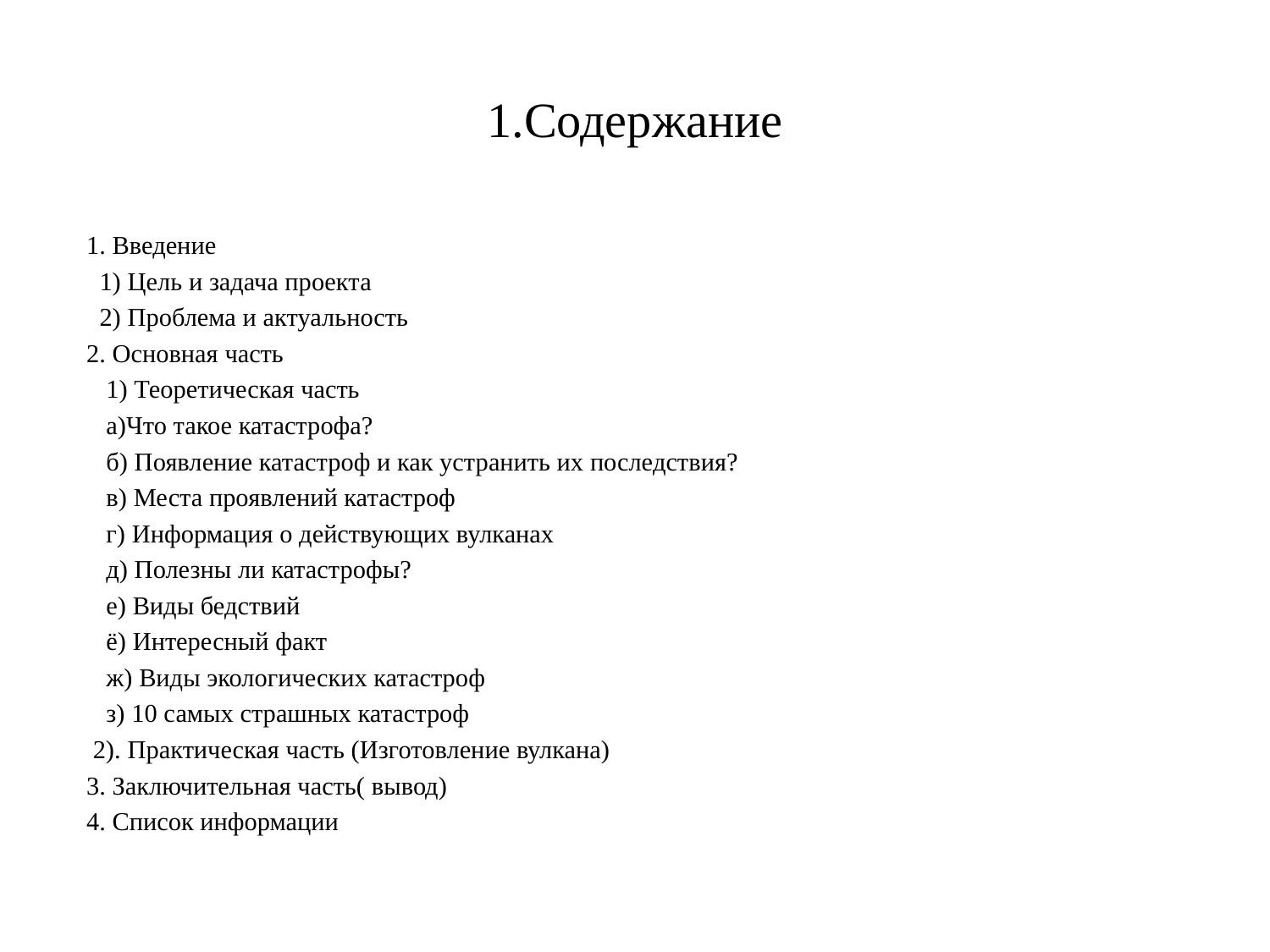

# 1.Содержание
1. Введение
  1) Цель и задача проекта
  2) Проблема и актуальность
2. Основная часть
   1) Теоретическая часть
   а)Что такое катастрофа?
   б) Появление катастроф и как устранить их последствия?
   в) Места проявлений катастроф
   г) Информация о действующих вулканах
   д) Полезны ли катастрофы?
   е) Виды бедствий
   ё) Интересный факт
   ж) Виды экологических катастроф
   з) 10 самых страшных катастроф
 2). Практическая часть (Изготовление вулкана)
3. Заключительная часть( вывод)
4. Список информации